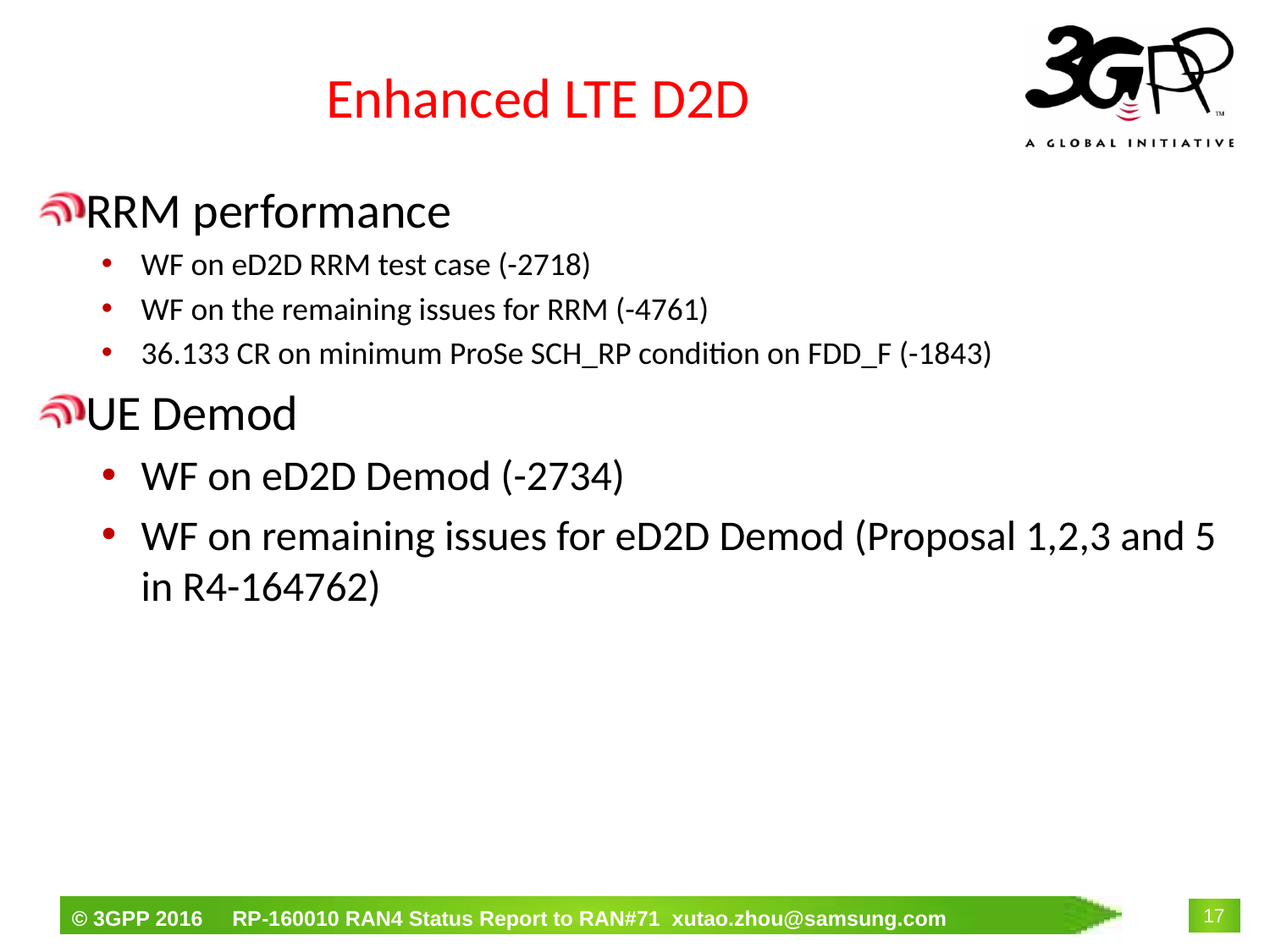

# Enhanced LTE D2D
RRM performance
WF on eD2D RRM test case (-2718)
WF on the remaining issues for RRM (-4761)
36.133 CR on minimum ProSe SCH_RP condition on FDD_F (-1843)
UE Demod
WF on eD2D Demod (-2734)
WF on remaining issues for eD2D Demod (Proposal 1,2,3 and 5 in R4-164762)